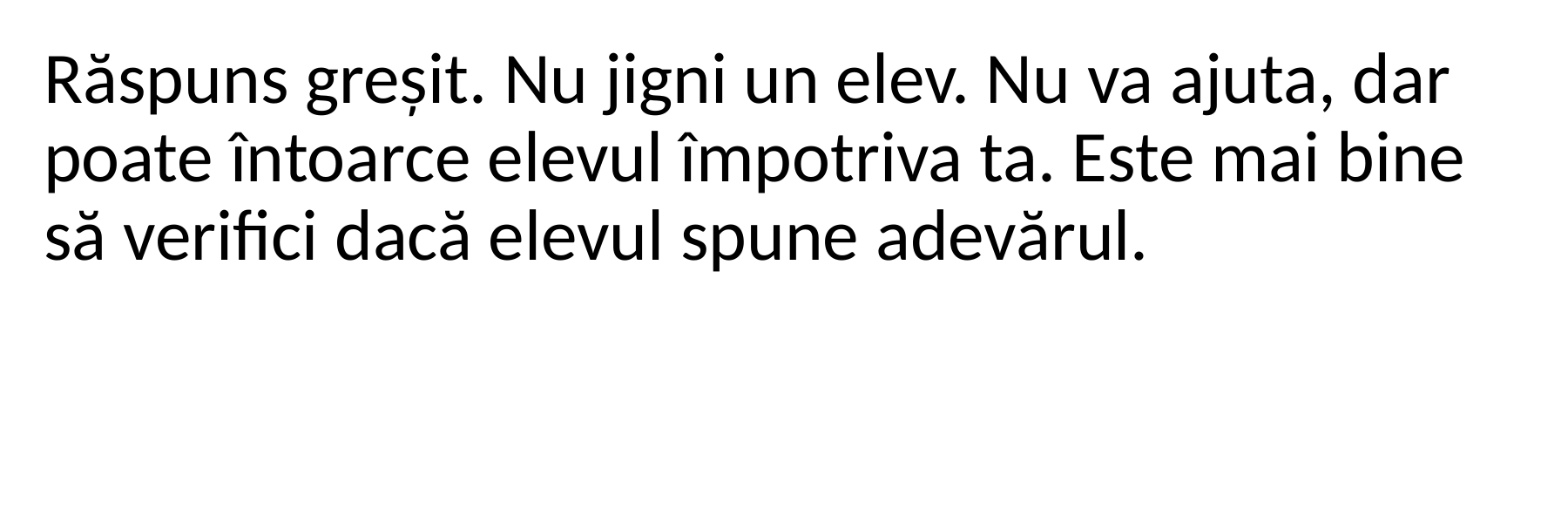

Răspuns greșit. Nu jigni un elev. Nu va ajuta, dar poate întoarce elevul împotriva ta. Este mai bine să verifici dacă elevul spune adevărul.